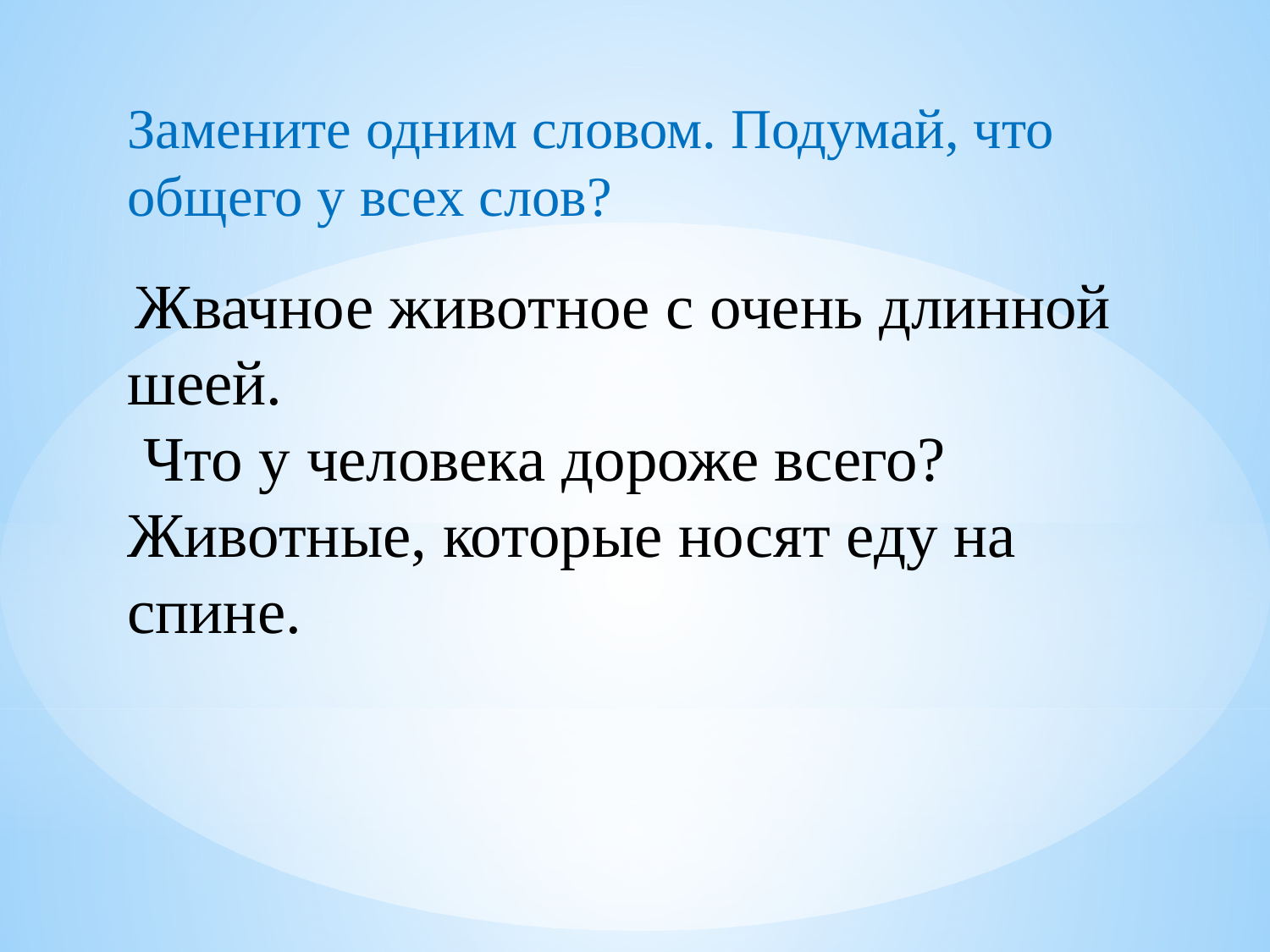

Замените одним словом. Подумай, что общего у всех слов?

 Жвачное животное с очень длинной шеей.
 Что у человека дороже всего?
Животные, которые носят еду на спине.